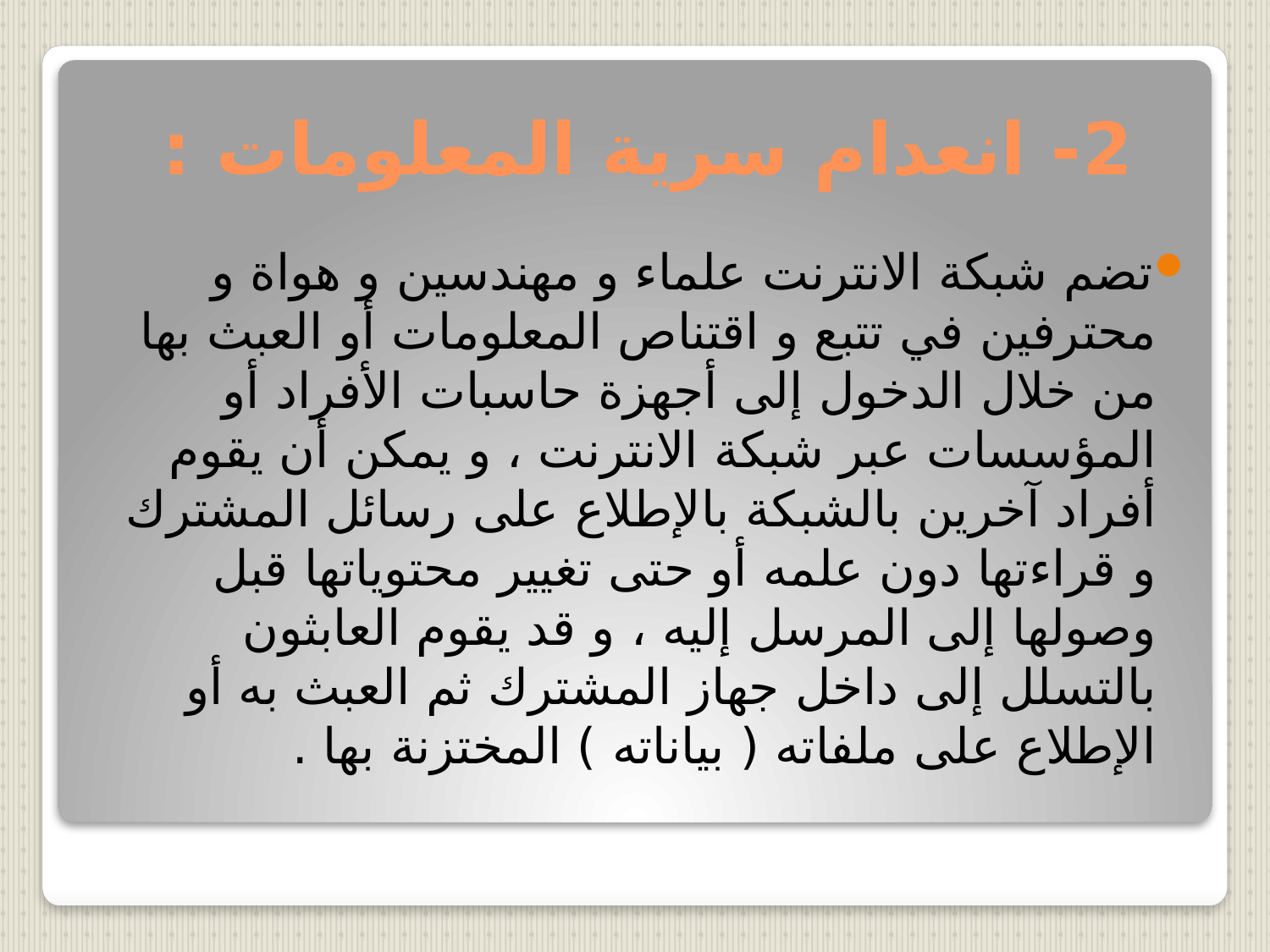

# 2- انعدام سرية المعلومات :
تضم شبكة الانترنت علماء و مهندسين و هواة و محترفين في تتبع و اقتناص المعلومات أو العبث بها من خلال الدخول إلى أجهزة حاسبات الأفراد أو المؤسسات عبر شبكة الانترنت ، و يمكن أن يقوم أفراد آخرين بالشبكة بالإطلاع على رسائل المشترك و قراءتها دون علمه أو حتى تغيير محتوياتها قبل وصولها إلى المرسل إليه ، و قد يقوم العابثون بالتسلل إلى داخل جهاز المشترك ثم العبث به أو الإطلاع على ملفاته ( بياناته ) المختزنة بها .